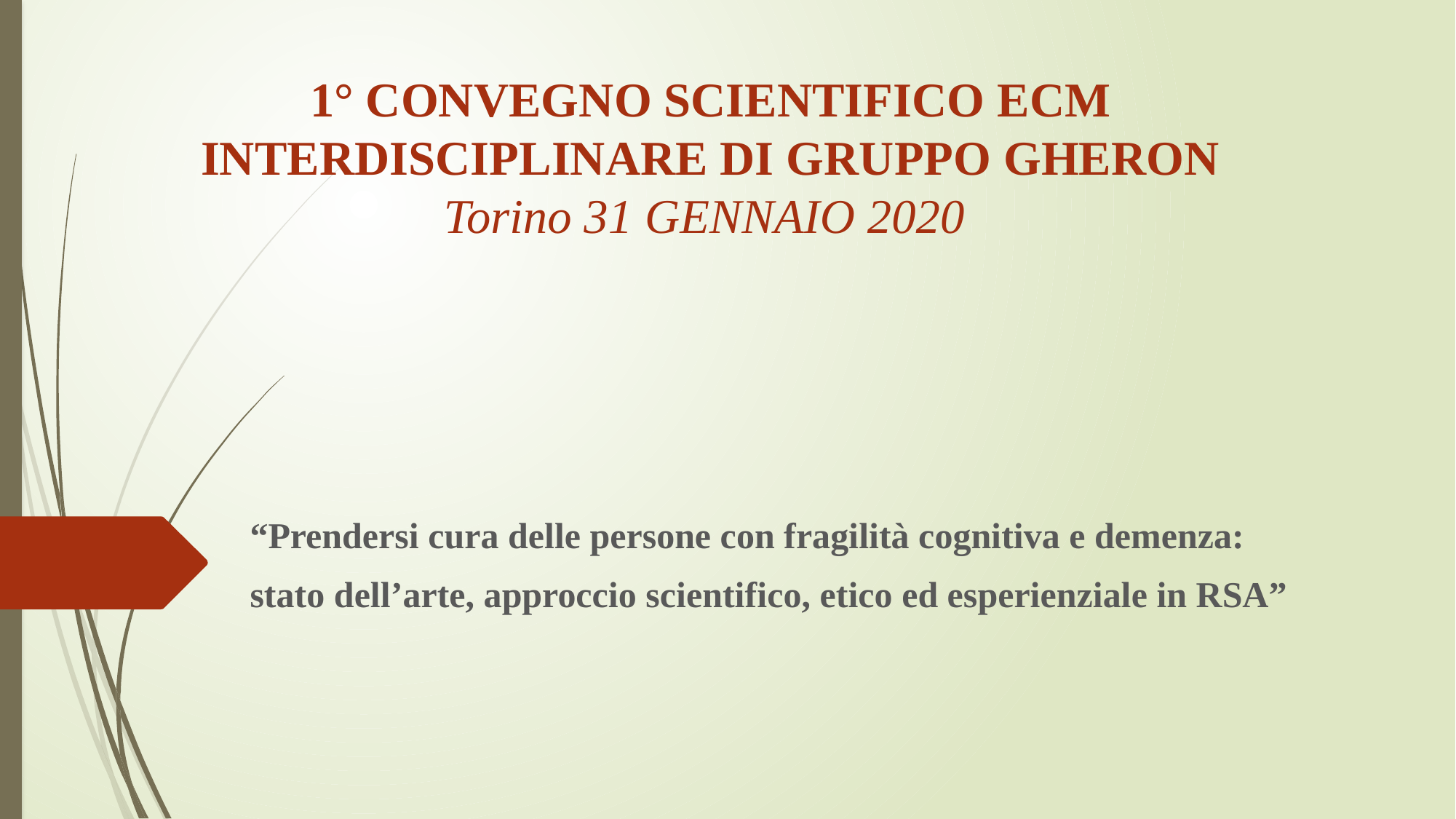

# 1° CONVEGNO SCIENTIFICO ECM INTERDISCIPLINARE DI GRUPPO GHERON Torino 31 GENNAIO 2020
“Prendersi cura delle persone con fragilità cognitiva e demenza:
stato dell’arte, approccio scientifico, etico ed esperienziale in RSA”